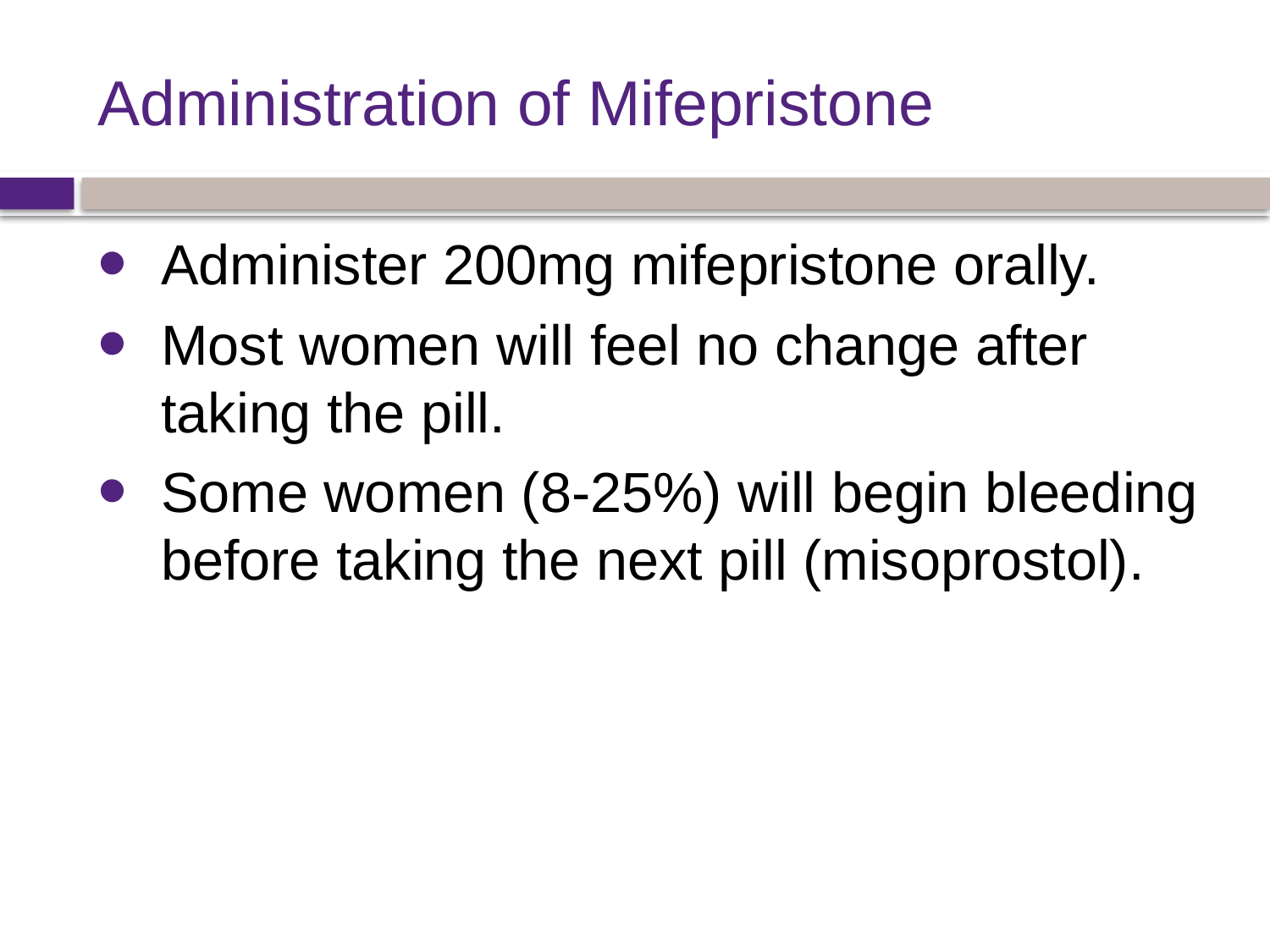

# Administration of Mifepristone
Administer 200mg mifepristone orally.
Most women will feel no change after taking the pill.
Some women (8-25%) will begin bleeding before taking the next pill (misoprostol).